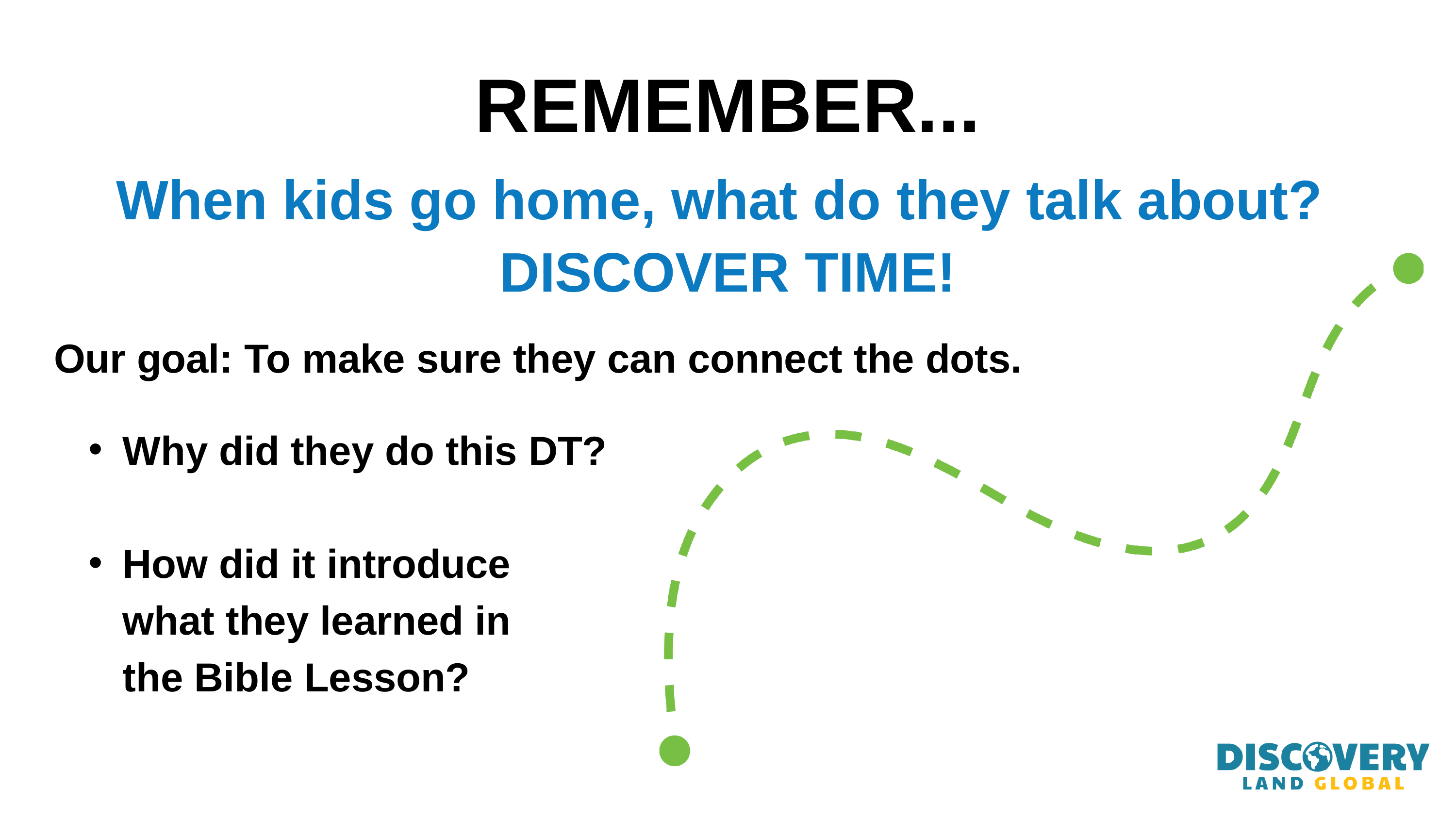

REMEMBER...
When kids go home, what do they talk about?
DISCOVER TIME!

Our goal: To make sure they can connect the dots.

Why did they do this DT?

How did it introduce                                            what they learned in                                               the Bible Lesson?